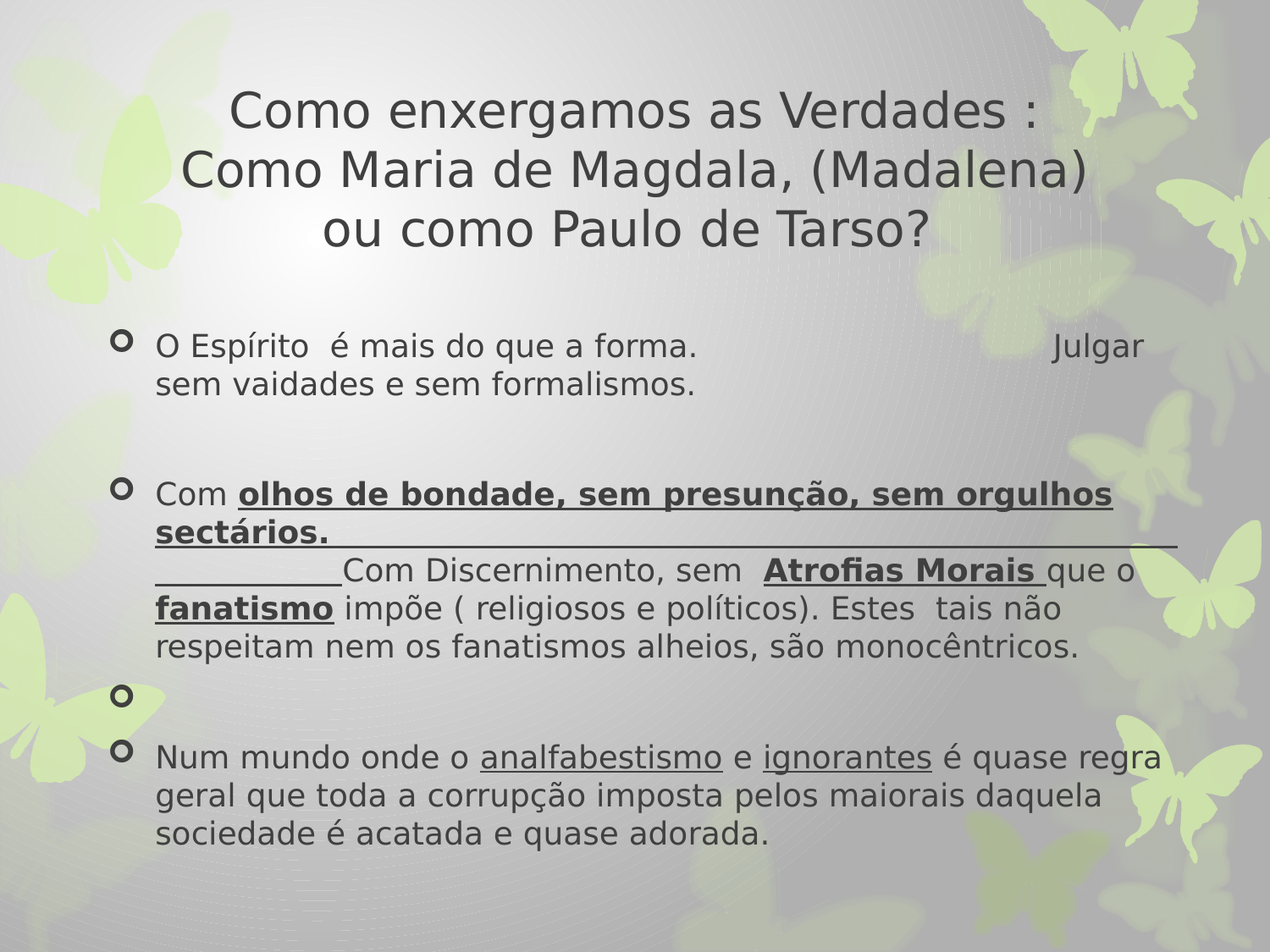

# Como enxergamos as Verdades : Como Maria de Magdala, (Madalena) ou como Paulo de Tarso?
O Espírito  é mais do que a forma.                                   Julgar sem vaidades e sem formalismos.

Com olhos de bondade, sem presunção, sem orgulhos sectários.                                                                                               Com Discernimento, sem  Atrofias Morais que o fanatismo impõe ( religiosos e políticos). Estes  tais não respeitam nem os fanatismos alheios, são monocêntricos.

Num mundo onde o analfabestismo e ignorantes é quase regra geral que toda a corrupção imposta pelos maiorais daquela sociedade é acatada e quase adorada.